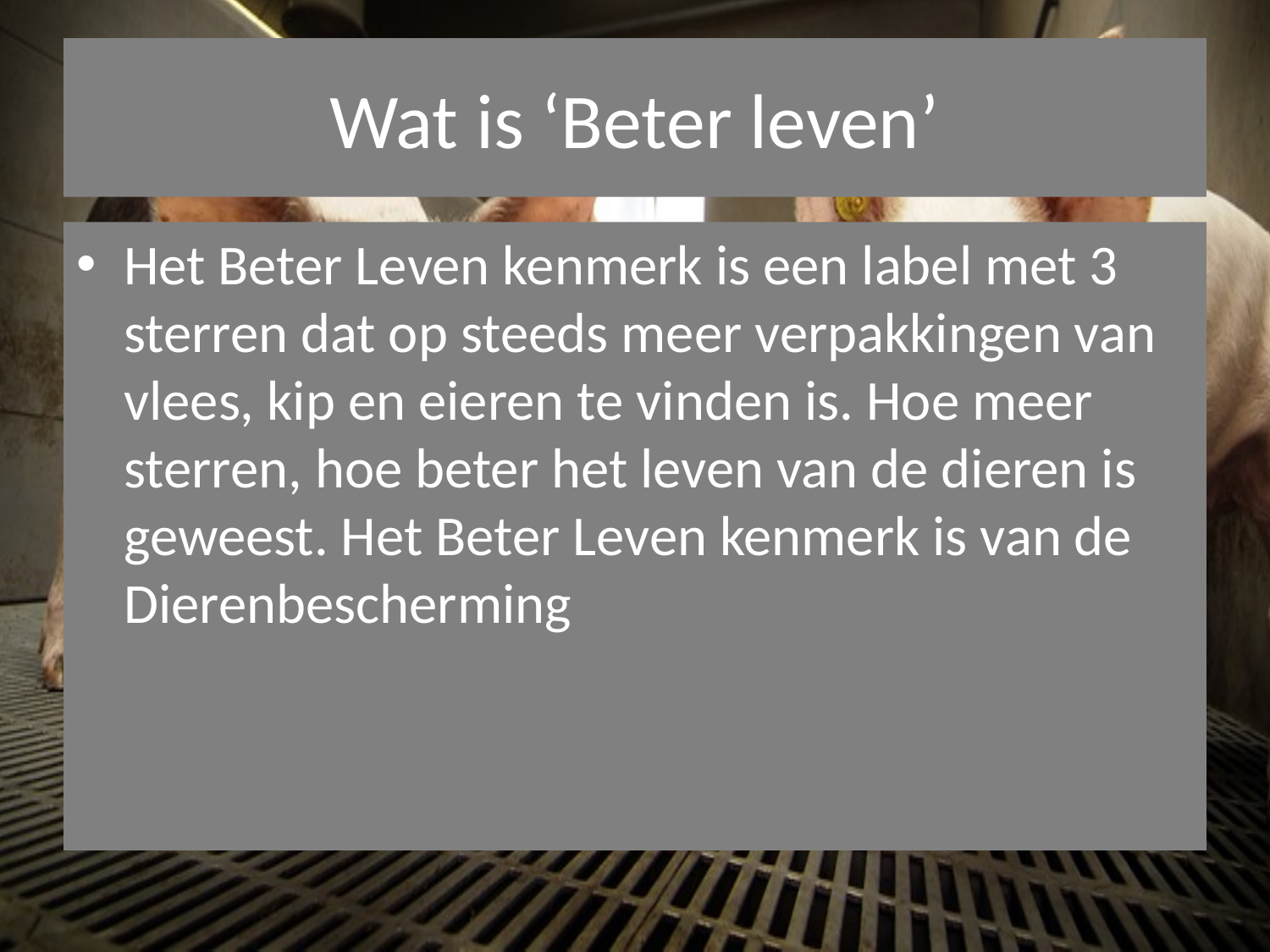

# Wat is ‘Beter leven’
Het Beter Leven kenmerk is een label met 3 sterren dat op steeds meer verpakkingen van vlees, kip en eieren te vinden is. Hoe meer sterren, hoe beter het leven van de dieren is geweest. Het Beter Leven kenmerk is van de Dierenbescherming